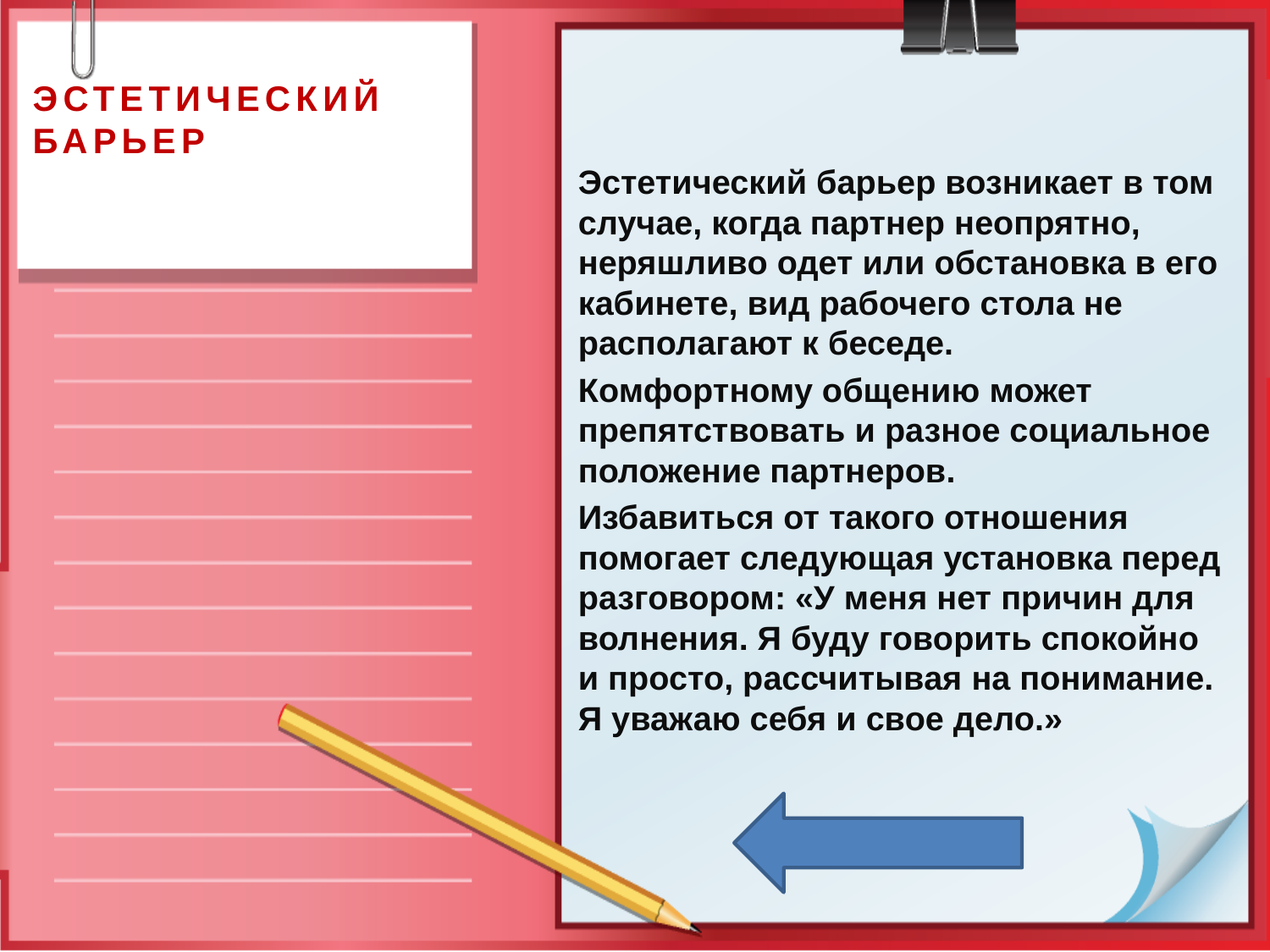

# Эстетический барьер
Эстетический барьер возникает в том случае, когда партнер неопрятно, неряшливо одет или обстановка в его кабинете, вид рабочего стола не располагают к беседе.
Комфортному общению может препятствовать и разное социальное положение партнеров.
Избавиться от такого отношения помогает следующая установка перед разговором: «У меня нет причин для волнения. Я буду говорить спокойно и просто, рассчитывая на понимание. Я уважаю себя и свое дело.»